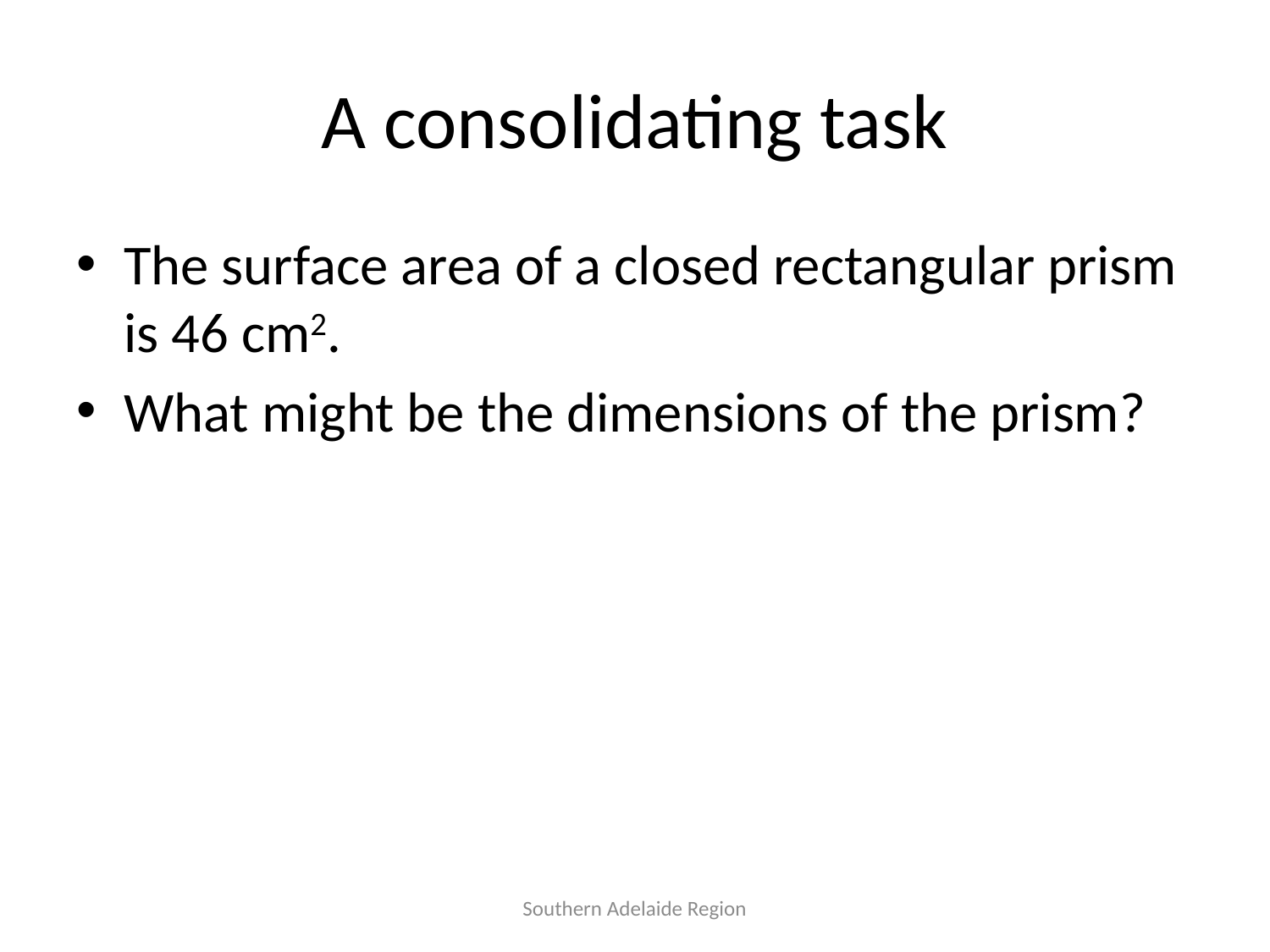

# A consolidating task
The surface area of a closed rectangular prism is 46 cm2.
What might be the dimensions of the prism?

Southern Adelaide Region